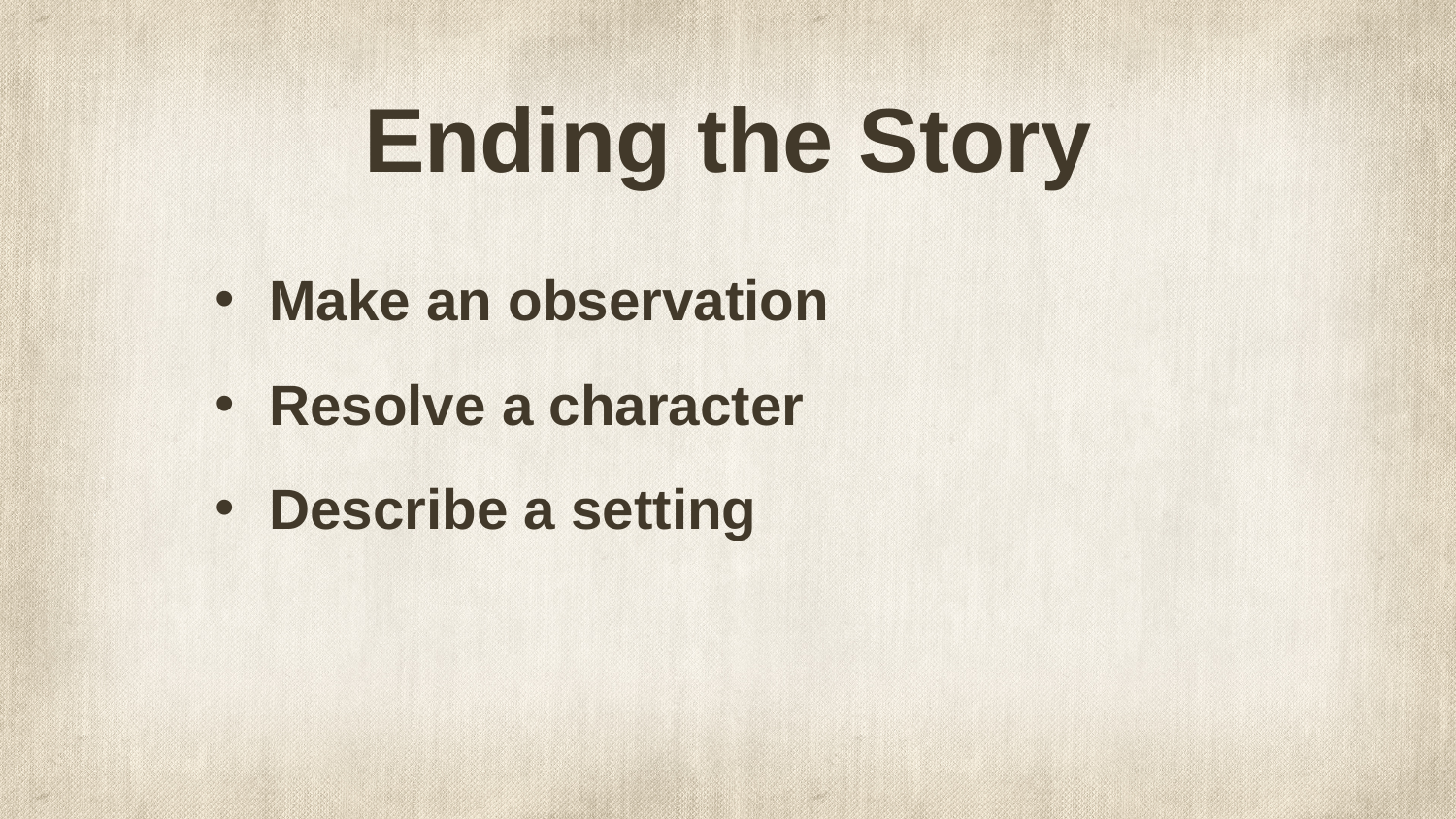

# Ending the Story
Make an observation
Resolve a character
Describe a setting